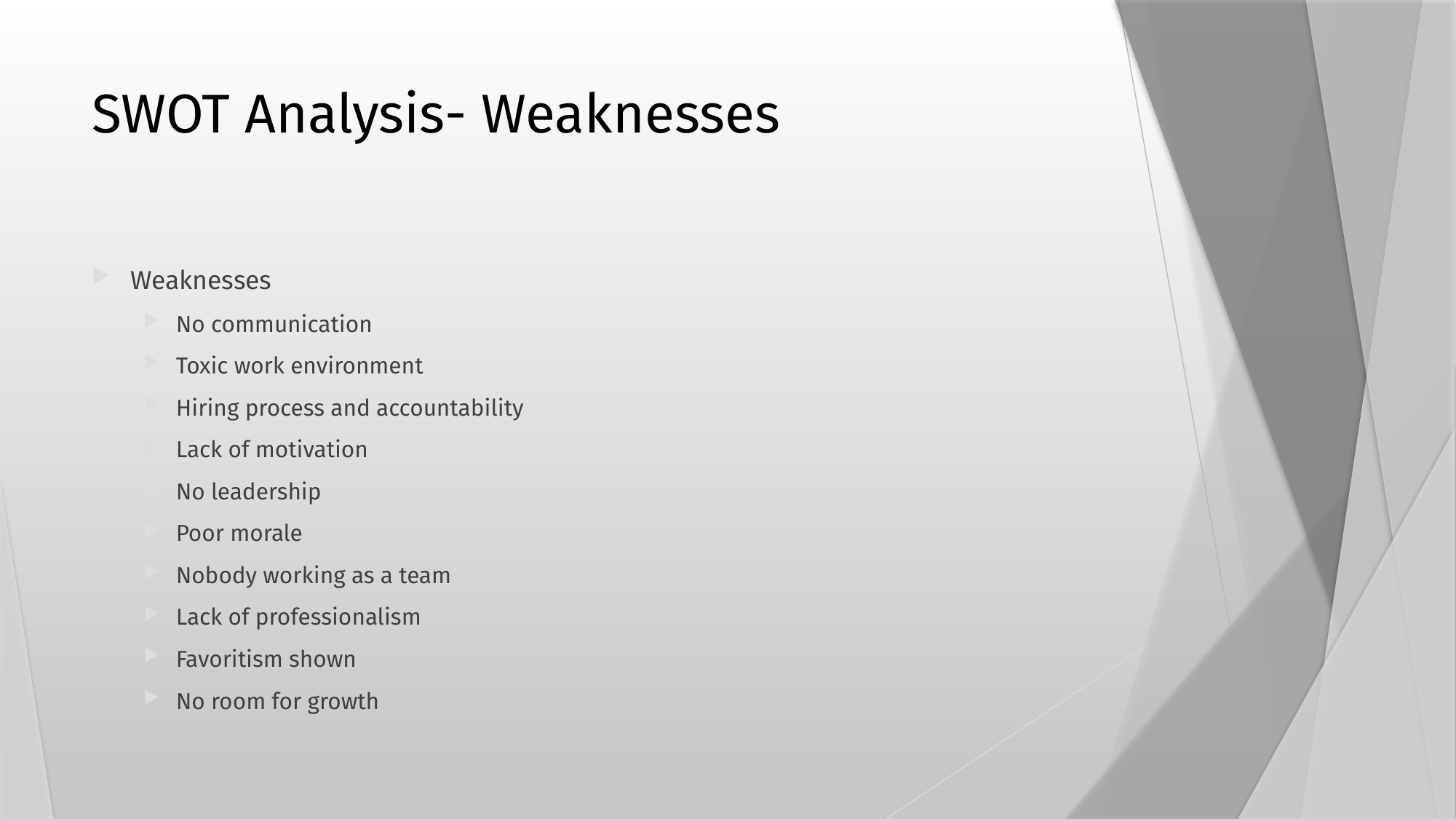

# SWOT Analysis- Weaknesses
Weaknesses
No communication
Toxic work environment
Hiring process and accountability
Lack of motivation
No leadership
Poor morale
Nobody working as a team
Lack of professionalism
Favoritism shown
No room for growth